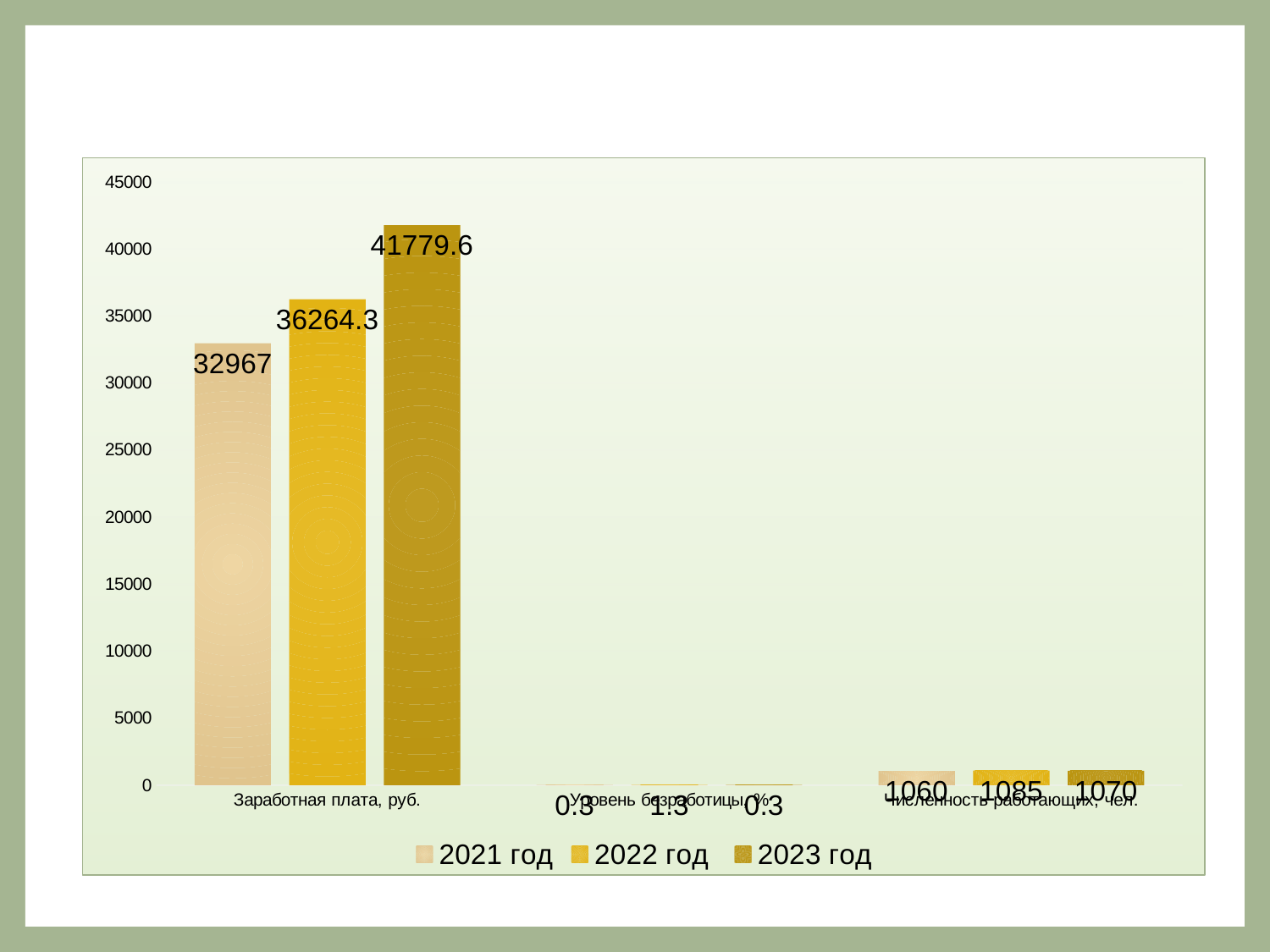

### Chart

| Category | 2021 год | 2022 год  | 2023 год |
|---|---|---|---|
| Заработная плата, руб. | 32967.0 | 36264.3 | 41779.6 |
| Уровень безработицы, % | 0.3 | 1.3 | 0.3 |
| Численность работающих, чел. | 1060.0 | 1085.0 | 1070.0 |